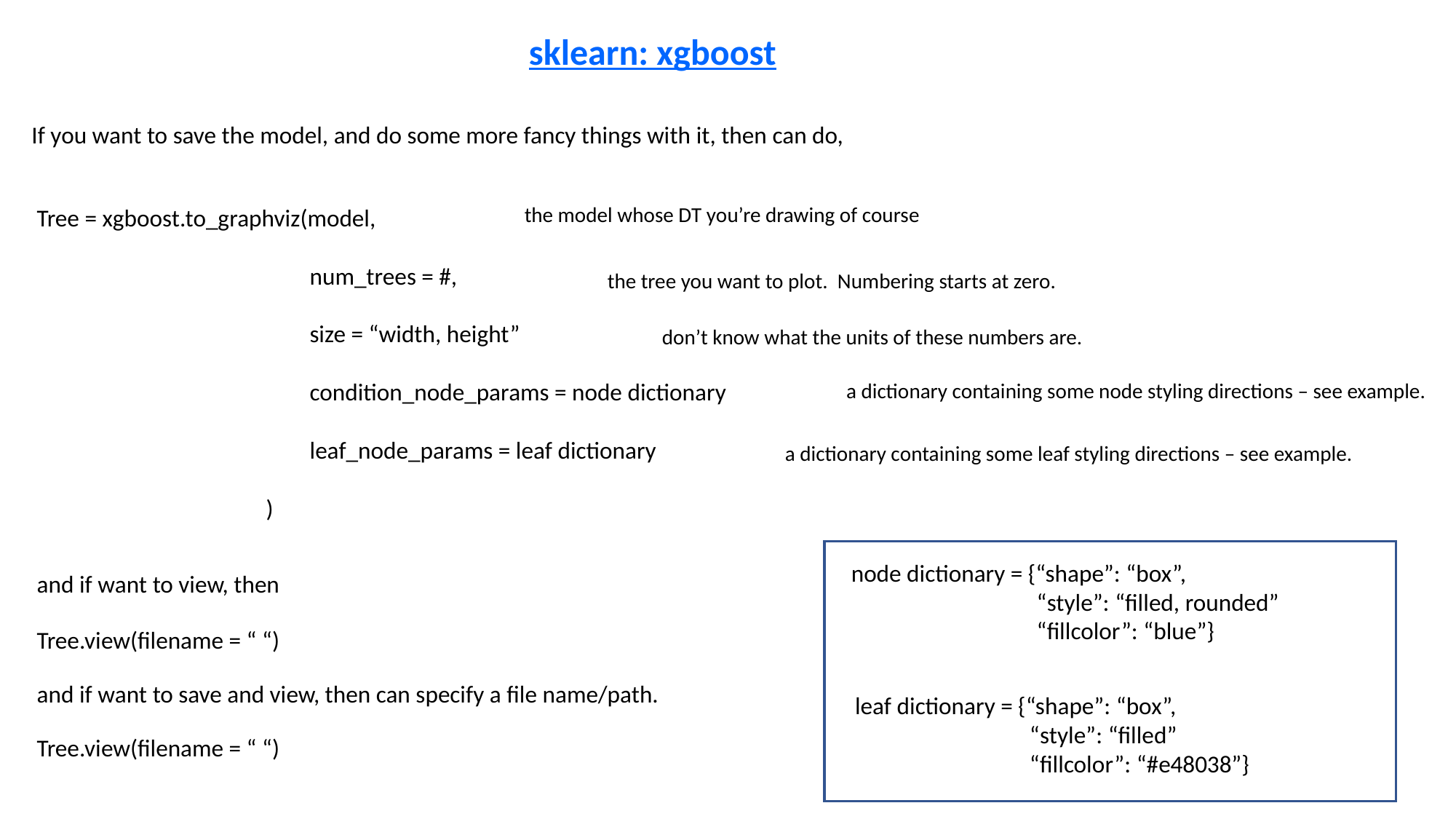

sklearn: xgboost
If you want to save the model, and do some more fancy things with it, then can do,
the model whose DT you’re drawing of course
Tree = xgboost.to_graphviz(model,

		          num_trees = #,

 		          size = “width, height”

		          condition_node_params = node dictionary

		          leaf_node_params = leaf dictionary

		  )
the tree you want to plot.  Numbering starts at zero.
don’t know what the units of these numbers are.
a dictionary containing some node styling directions – see example.
a dictionary containing some leaf styling directions – see example.

node dictionary = {“shape”: “box”,
	              “style”: “filled, rounded”
	              “fillcolor”: “blue”}
and if want to view, then
Tree.view(filename = “ “)
and if want to save and view, then can specify a file name/path.
leaf dictionary = {“shape”: “box”,
	            “style”: “filled”
	            “fillcolor”: “#e48038”}
Tree.view(filename = “ “)